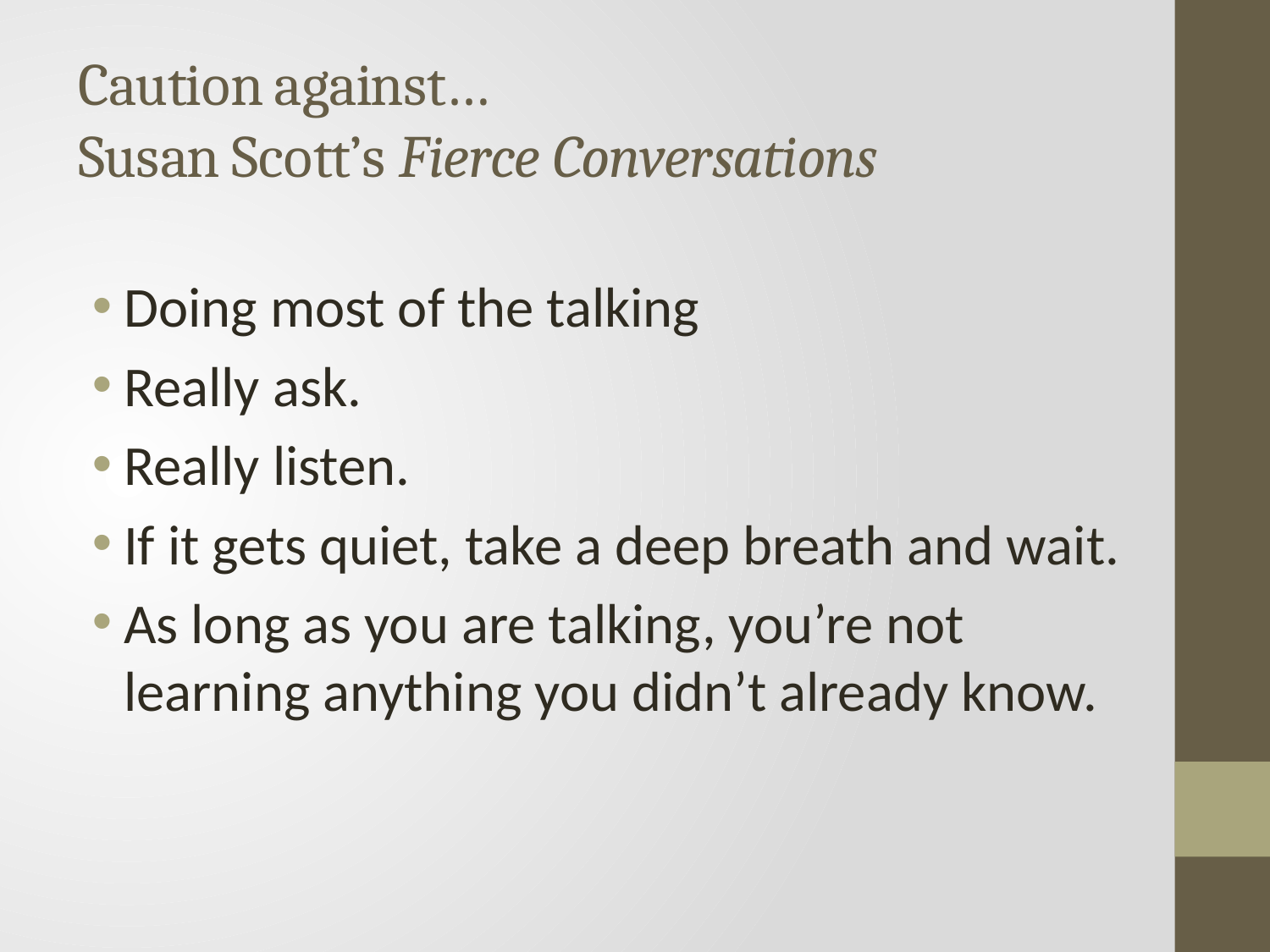

# Caution against… Susan Scott’s Fierce Conversations
Doing most of the talking
Really ask.
Really listen.
If it gets quiet, take a deep breath and wait.
As long as you are talking, you’re not learning anything you didn’t already know.